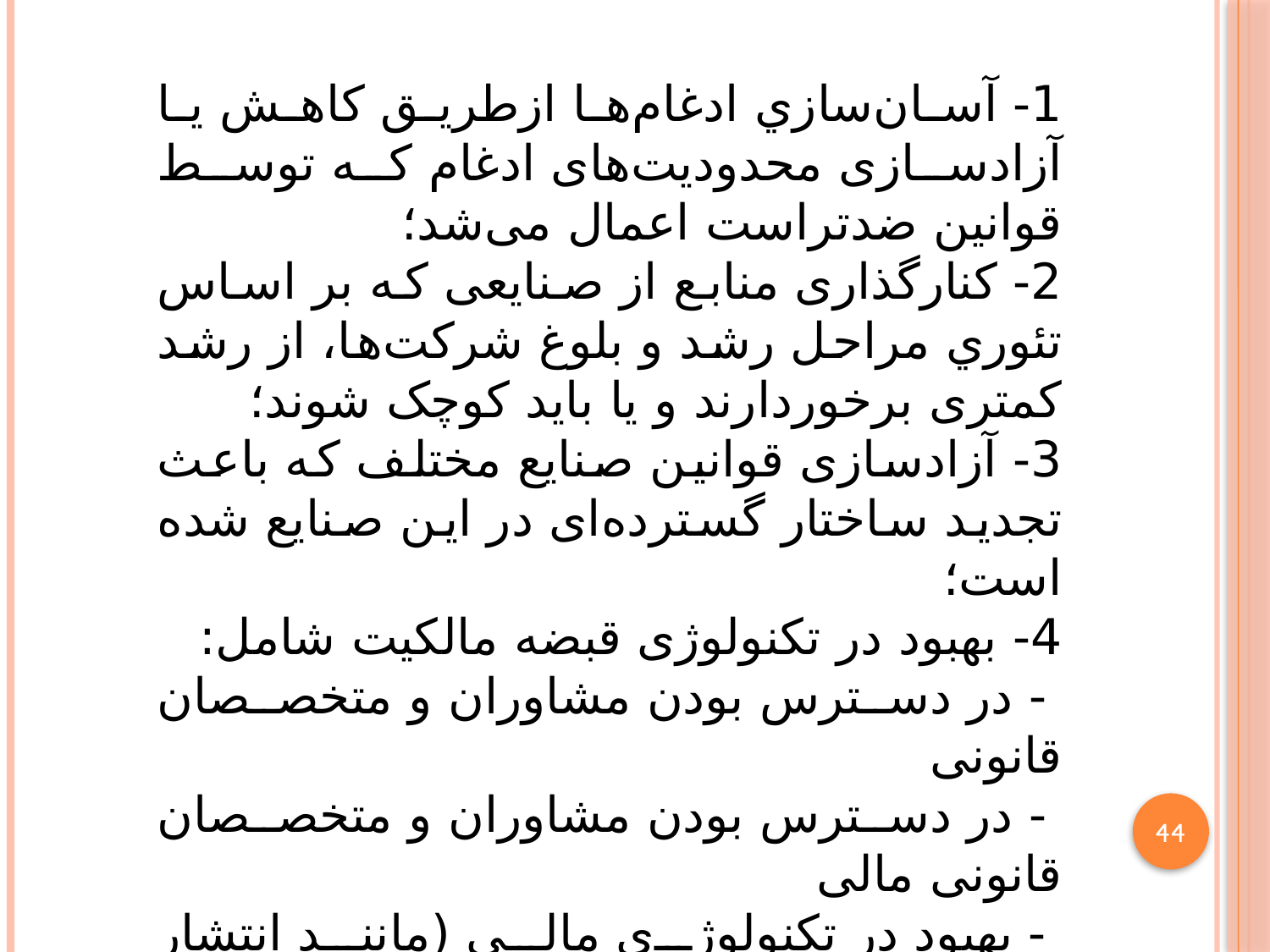

1- آسان‌سازي ادغام‌ها ازطريق کاهش يا آزادسازی محدودیت‌های ادغام که توسط قوانين ضد‌تراست اعمال می‌شد؛
2- کنارگذاری منابع از صنایعی که بر اساس تئوري مراحل رشد و بلوغ شرکت‌ها، از رشد کمتری برخوردارند و یا باید کوچک شوند؛
3- آزادسازی قوانین صنایع مختلف که باعث تجدید ساختار گسترده‌ای در این صنایع شده است؛
4- بهبود در تکنولوژی قبضه مالکیت شامل:
 - در دسترس بودن مشاوران و متخصصان قانونی
 - در دسترس بودن مشاوران و متخصصان قانونی مالی
 - بهبود در تکنولوژی مالی (مانند انتشار اوراق قرضه با ریسک بالا).
44